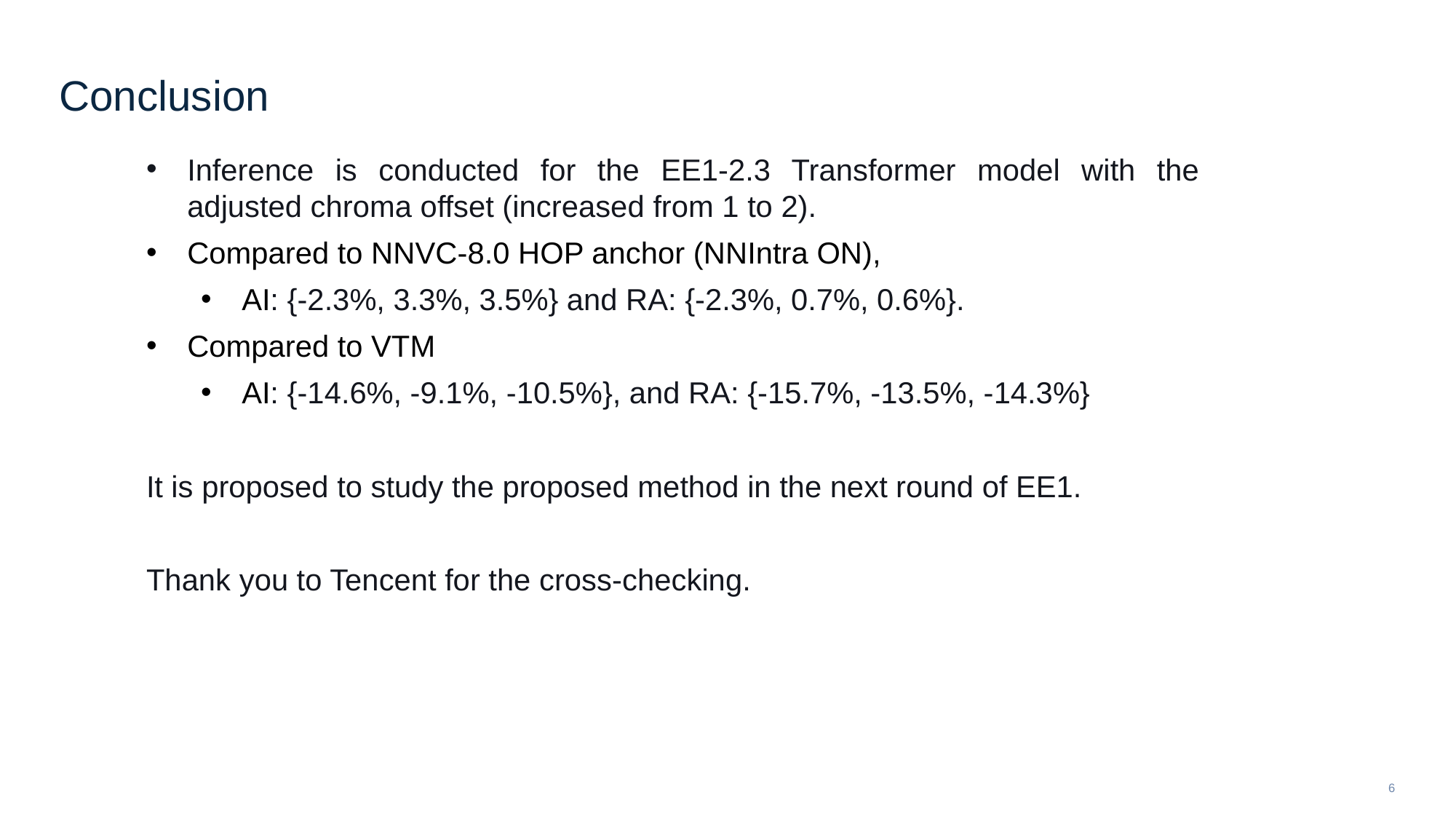

# Conclusion
Inference is conducted for the EE1-2.3 Transformer model with the adjusted chroma offset (increased from 1 to 2).
Compared to NNVC-8.0 HOP anchor (NNIntra ON),
AI: {-2.3%, 3.3%, 3.5%} and RA: {-2.3%, 0.7%, 0.6%}.
Compared to VTM
AI: {-14.6%, -9.1%, -10.5%}, and RA: {-15.7%, -13.5%, -14.3%}

It is proposed to study the proposed method in the next round of EE1.

Thank you to Tencent for the cross-checking.